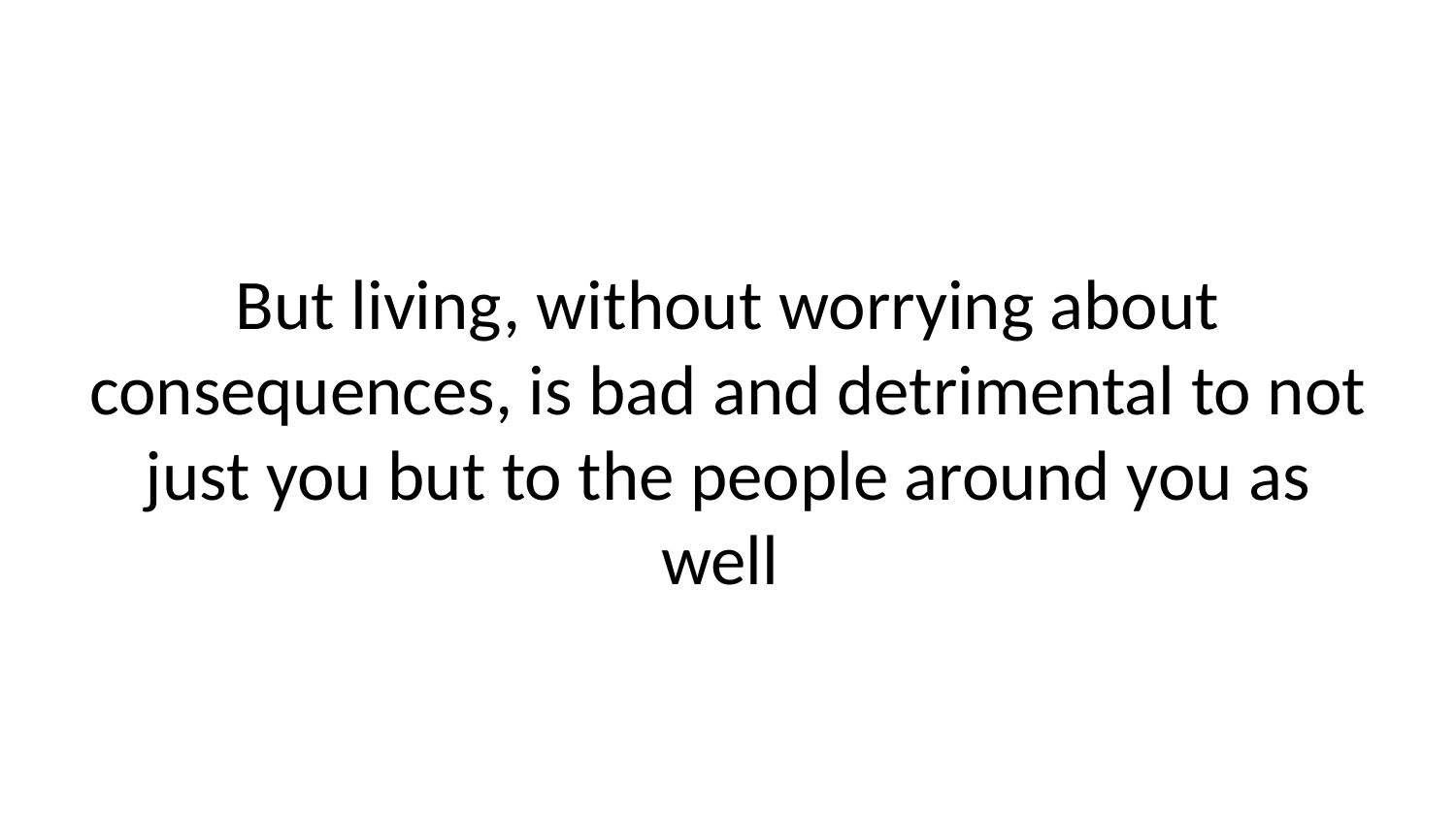

But living, without worrying about consequences, is bad and detrimental to not just you but to the people around you as well